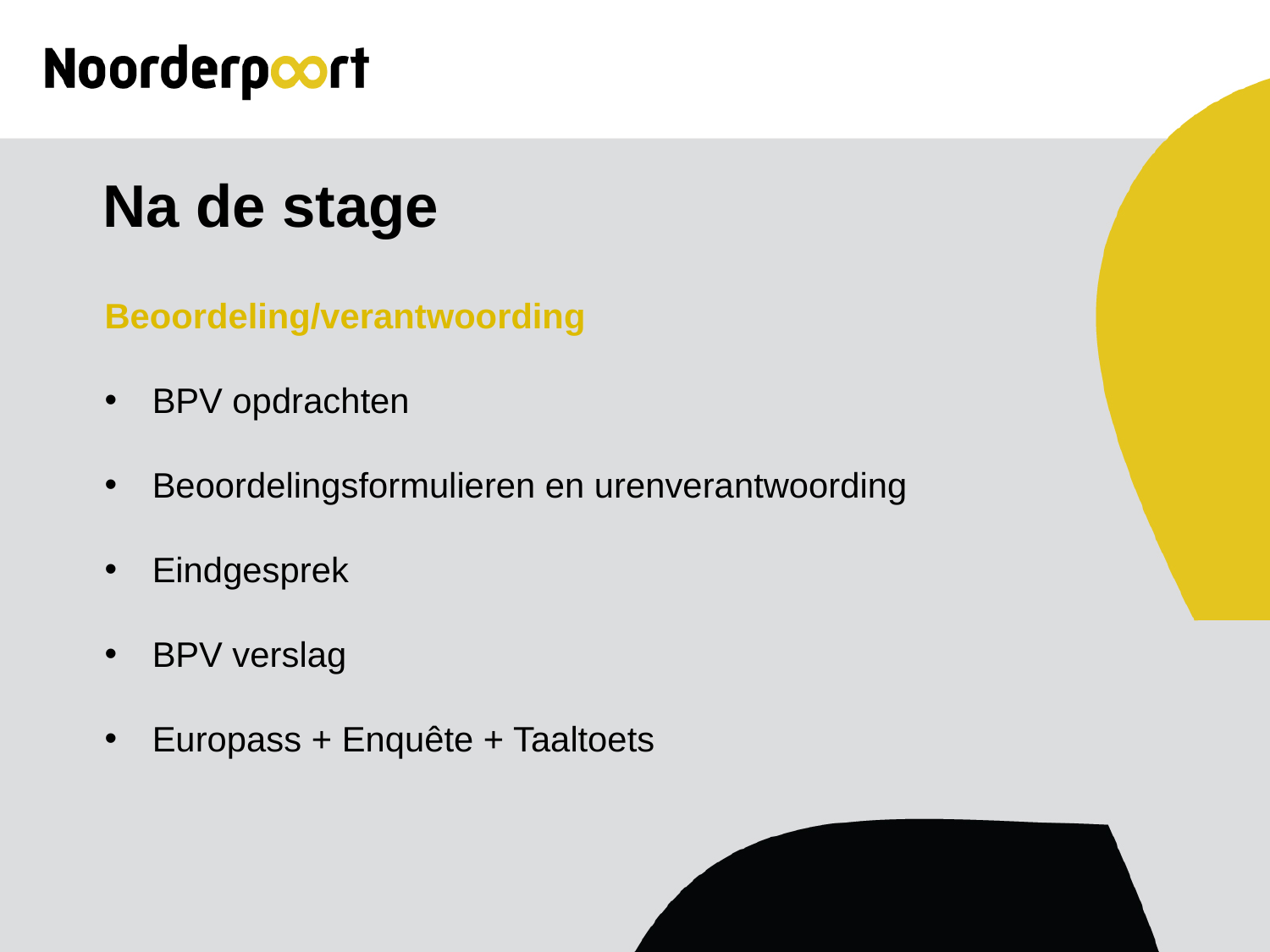

# Na de stage
Beoordeling/verantwoording
BPV opdrachten
Beoordelingsformulieren en urenverantwoording
Eindgesprek
BPV verslag
Europass + Enquête + Taaltoets